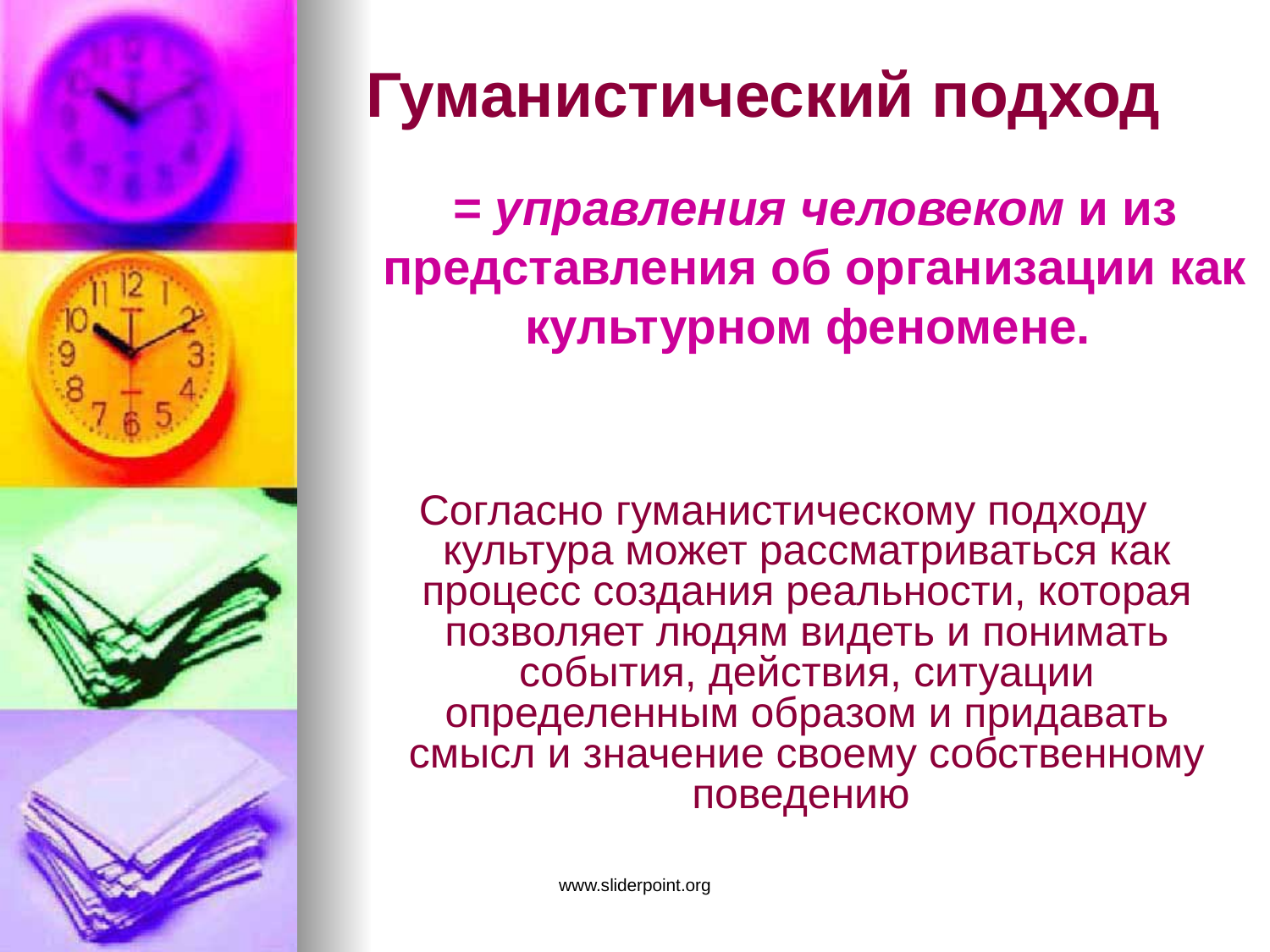

# Гуманистический подход
= управления человеком и из представления об организации как культурном феномене.
Согласно гуманистическому подходу культура может рассматриваться как процесс создания реальности, которая позволяет людям видеть и понимать события, действия, ситуации определенным образом и придавать смысл и значение своему собственному поведению
www.sliderpoint.org